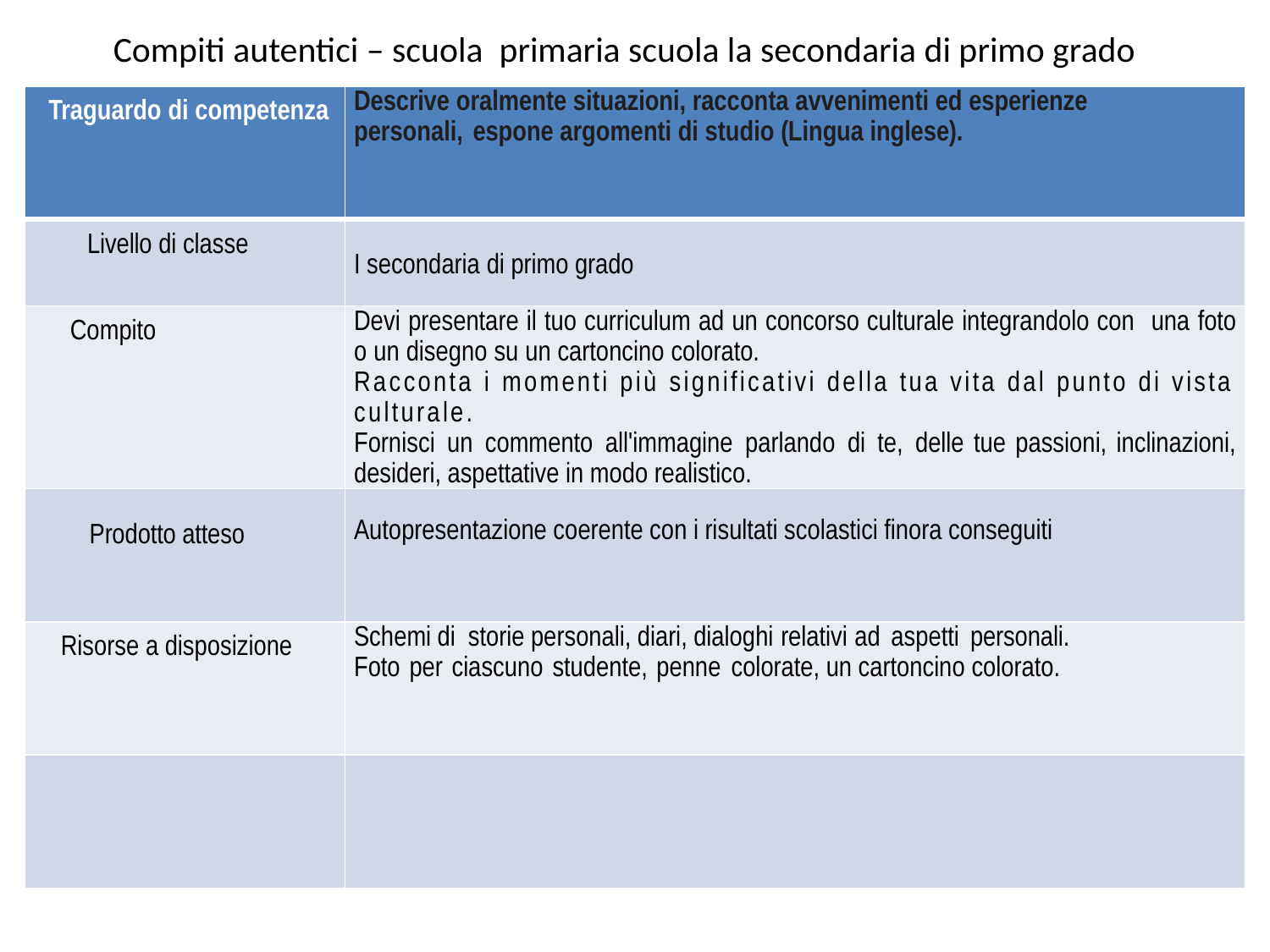

# Compiti autentici – scuola  primaria scuola la secondaria di primo grado
| Traguardo di competenza | Descrive oralmente situazioni, racconta avvenimenti ed esperienze personali, espone argomenti di studio (Lingua inglese). |
| --- | --- |
| Livello di classe | I secondaria di primo grado |
| Compito | Devi presentare il tuo curriculum ad un concorso culturale integrandolo con una foto o un disegno su un cartoncino colorato. Racconta i momenti più significativi della tua vita dal punto di vista culturale. Fornisci un commento all'immagine parlando di te, delle tue passioni, inclinazioni, desideri, aspettative in modo realistico. |
| Prodotto atteso | Autopresentazione coerente con i risultati scolastici finora conseguiti |
| Risorse a disposizione | Schemi di storie personali, diari, dialoghi relativi ad aspetti personali. Foto per ciascuno studente, penne colorate, un cartoncino colorato. |
|  |  |